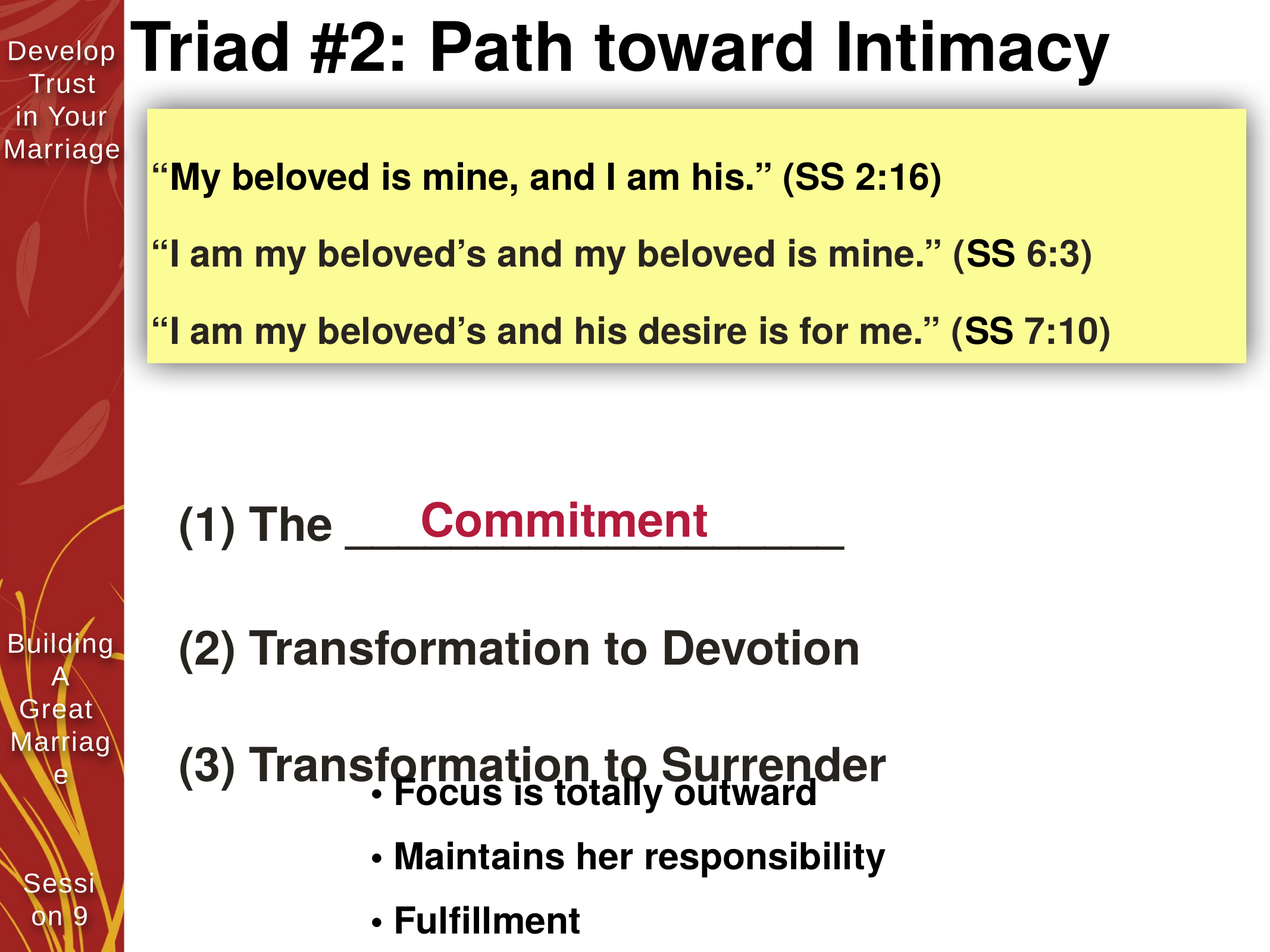

# Triad #2: Path toward Intimacy
“My beloved is mine, and I am his.” (SS 2:16)
“I am my beloved’s and my beloved is mine.” (SS 6:3)
“I am my beloved’s and his desire is for me.” (SS 7:10)
Commitment
(1) The ___________________
(2) Transformation to Devotion
(3) Transformation to Surrender
• Focus is totally outward
• Maintains her responsibility
• Fulfillment